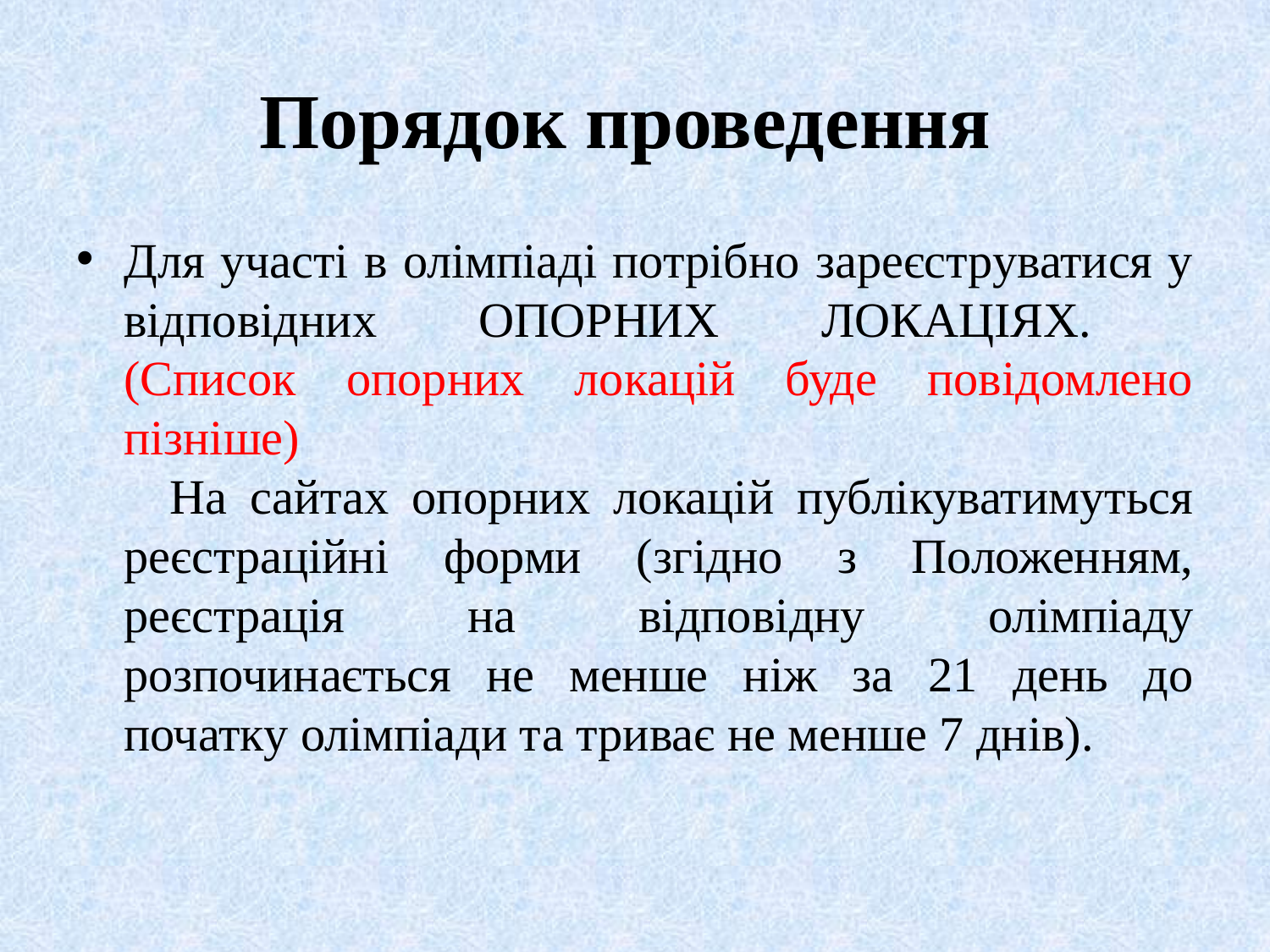

# Порядок проведення
Для участі в олімпіаді потрібно зареєструватися у відповідних ОПОРНИХ ЛОКАЦІЯХ.
(Список опорних локацій буде повідомлено пізніше)
  На сайтах опорних локацій публікуватимуться реєстраційні форми (згідно з Положенням, реєстрація на відповідну олімпіаду розпочинається не менше ніж за 21 день до початку олімпіади та триває не менше 7 днів).